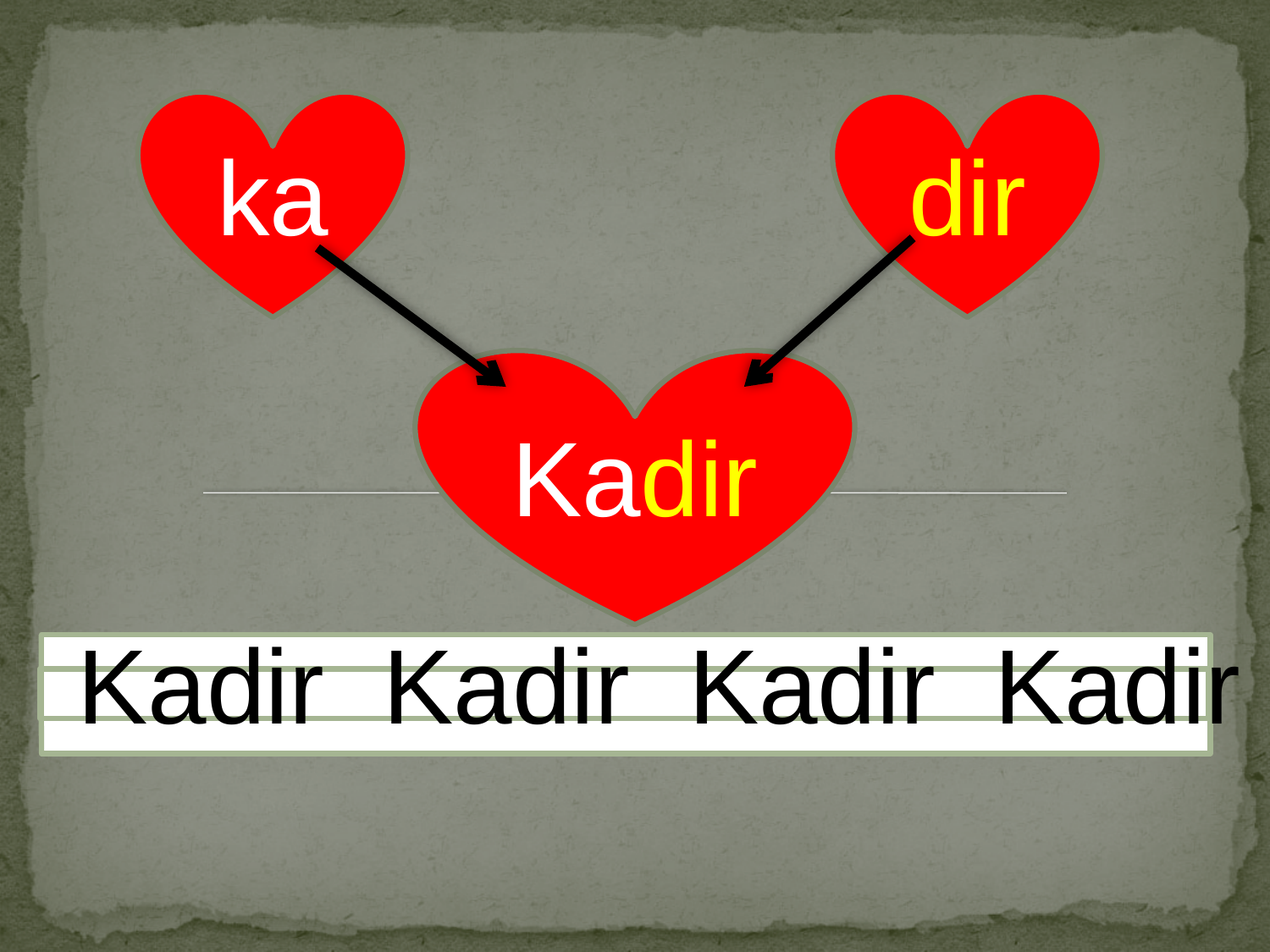

ka
dir

Kadir

  Kadir  Kadir  Kadir  Kadir